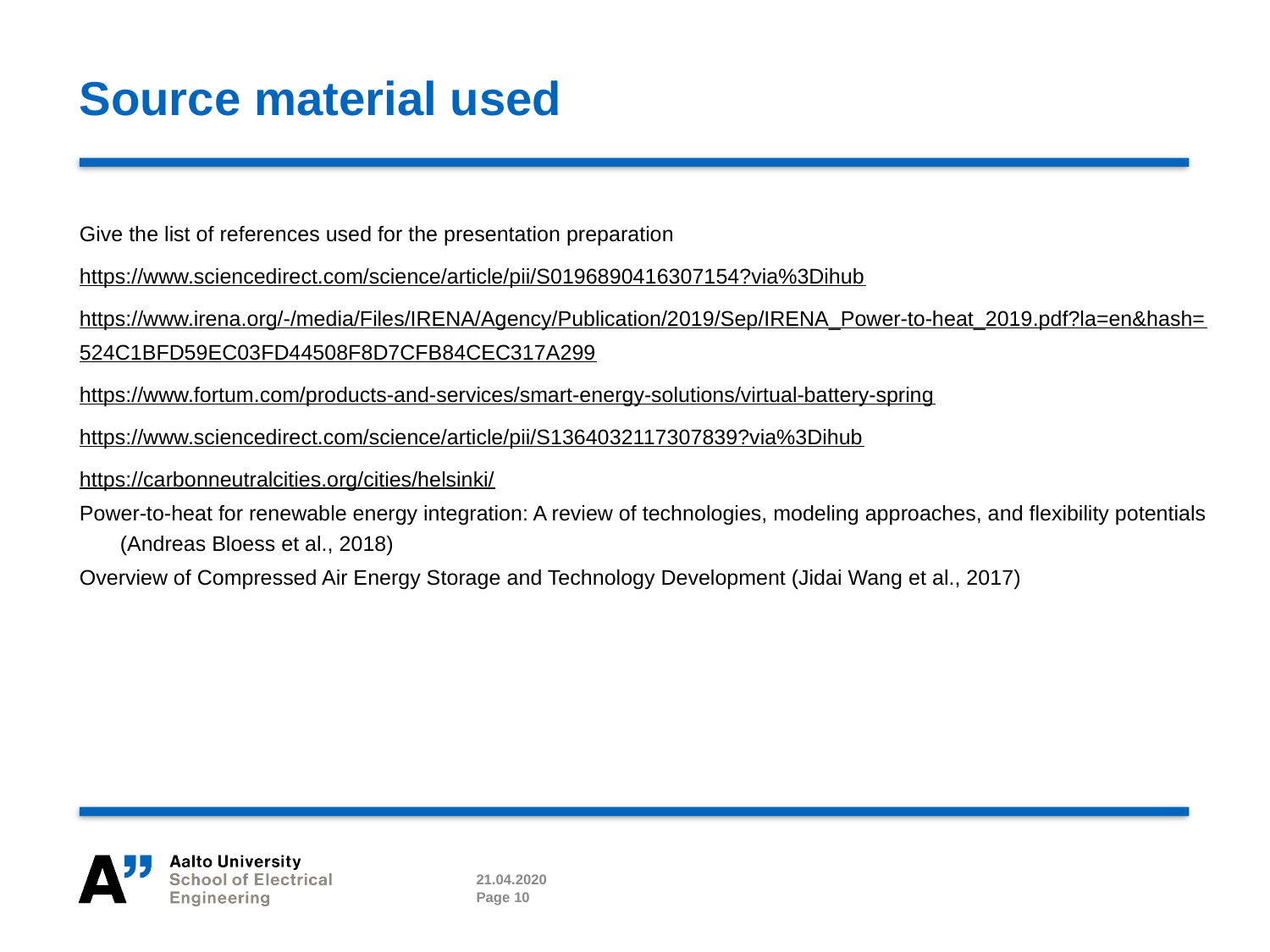

# Source material used
Give the list of references used for the presentation preparation
https://www.sciencedirect.com/science/article/pii/S0196890416307154?via%3Dihub
https://www.irena.org/-/media/Files/IRENA/Agency/Publication/2019/Sep/IRENA_Power-to-heat_2019.pdf?la=en&hash=524C1BFD59EC03FD44508F8D7CFB84CEC317A299
https://www.fortum.com/products-and-services/smart-energy-solutions/virtual-battery-spring
https://www.sciencedirect.com/science/article/pii/S1364032117307839?via%3Dihub
https://carbonneutralcities.org/cities/helsinki/
Power-to-heat for renewable energy integration: A review of technologies, modeling approaches, and flexibility potentials (Andreas Bloess et al., 2018)
Overview of Compressed Air Energy Storage and Technology Development (Jidai Wang et al., 2017)

21.04.2020
Page 10